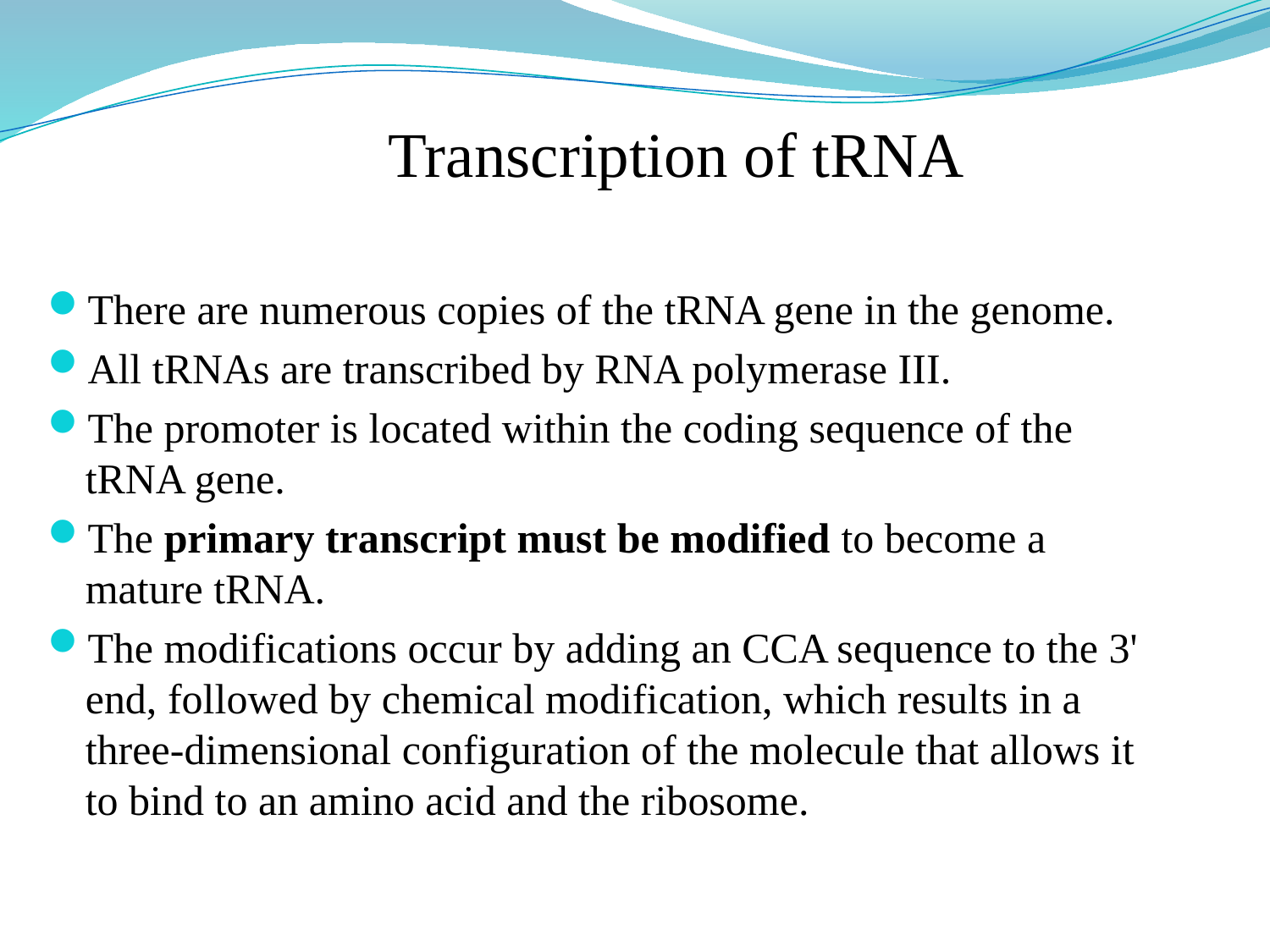

# Transcription of tRNA
There are numerous copies of the tRNA gene in the genome.
All tRNAs are transcribed by RNA polymerase III.
The promoter is located within the coding sequence of the tRNA gene.
The primary transcript must be modified to become a mature tRNA.
The modifications occur by adding an CCA sequence to the 3' end, followed by chemical modification, which results in a three-dimensional configuration of the molecule that allows it to bind to an amino acid and the ribosome.